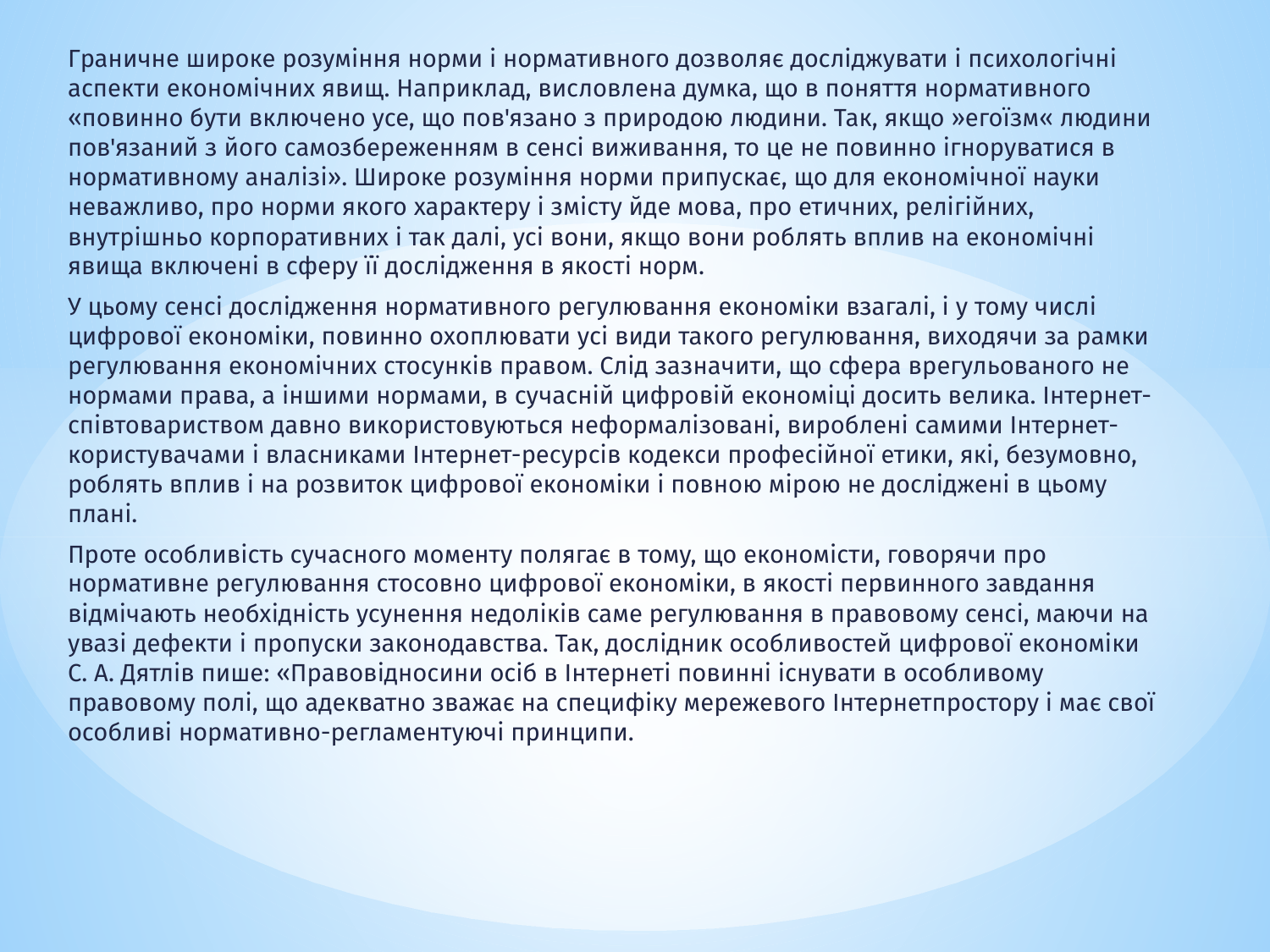

Граничне широке розуміння норми і нормативного дозволяє досліджувати і психологічні аспекти економічних явищ. Наприклад, висловлена думка, що в поняття нормативного «повинно бути включено усе, що пов'язано з природою людини. Так, якщо »егоїзм« людини пов'язаний з його самозбереженням в сенсі виживання, то це не повинно ігноруватися в нормативному аналізі». Широке розуміння норми припускає, що для економічної науки неважливо, про норми якого характеру і змісту йде мова, про етичних, релігійних, внутрішньо корпоративних і так далі, усі вони, якщо вони роблять вплив на економічні явища включені в сферу її дослідження в якості норм.
У цьому сенсі дослідження нормативного регулювання економіки взагалі, і у тому числі цифрової економіки, повинно охоплювати усі види такого регулювання, виходячи за рамки регулювання економічних стосунків правом. Слід зазначити, що сфера врегульованого не нормами права, а іншими нормами, в сучасній цифровій економіці досить велика. Інтернет-співтовариством давно використовуються неформалізовані, вироблені самими Інтернет-користувачами і власниками Інтернет-ресурсів кодекси професійної етики, які, безумовно, роблять вплив і на розвиток цифрової економіки і повною мірою не досліджені в цьому плані.
Проте особливість сучасного моменту полягає в тому, що економісти, говорячи про нормативне регулювання стосовно цифрової економіки, в якості первинного завдання відмічають необхідність усунення недоліків саме регулювання в правовому сенсі, маючи на увазі дефекти і пропуски законодавства. Так, дослідник особливостей цифрової економіки С. А. Дятлів пише: «Правовідносини осіб в Інтернеті повинні існувати в особливому правовому полі, що адекватно зважає на специфіку мережевого Інтернетпростору і має свої особливі нормативно-регламентуючі принципи.